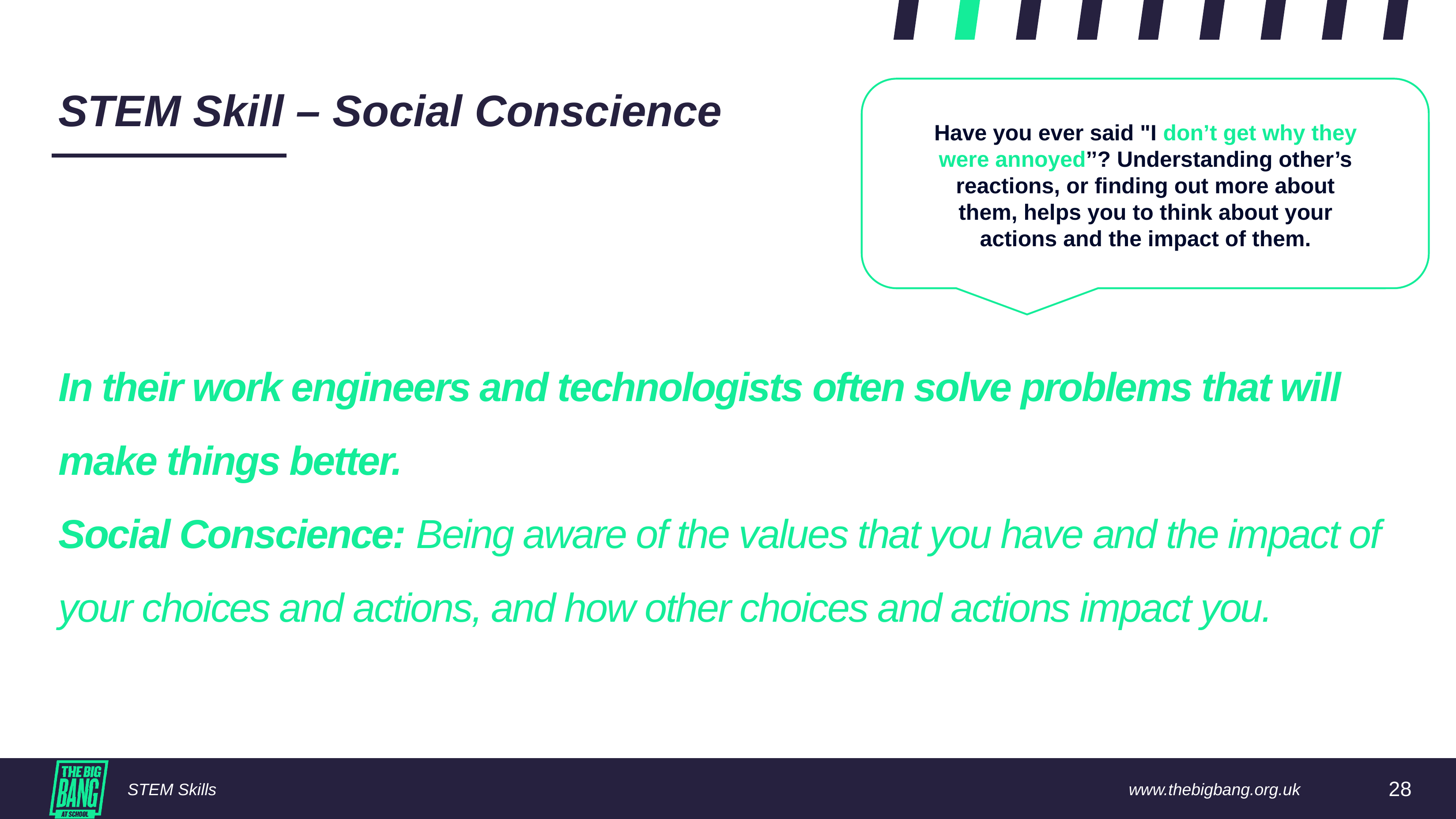

STEM Skill – Social Conscience
Have you ever said "I don’t get why they were annoyed’’? Understanding other’s reactions, or finding out more about them, helps you to think about your actions and the impact of them.
In their work engineers and technologists often solve problems that will make things better.
Social Conscience: Being aware of the values that you have and the impact of your choices and actions, and how other choices and actions impact you.